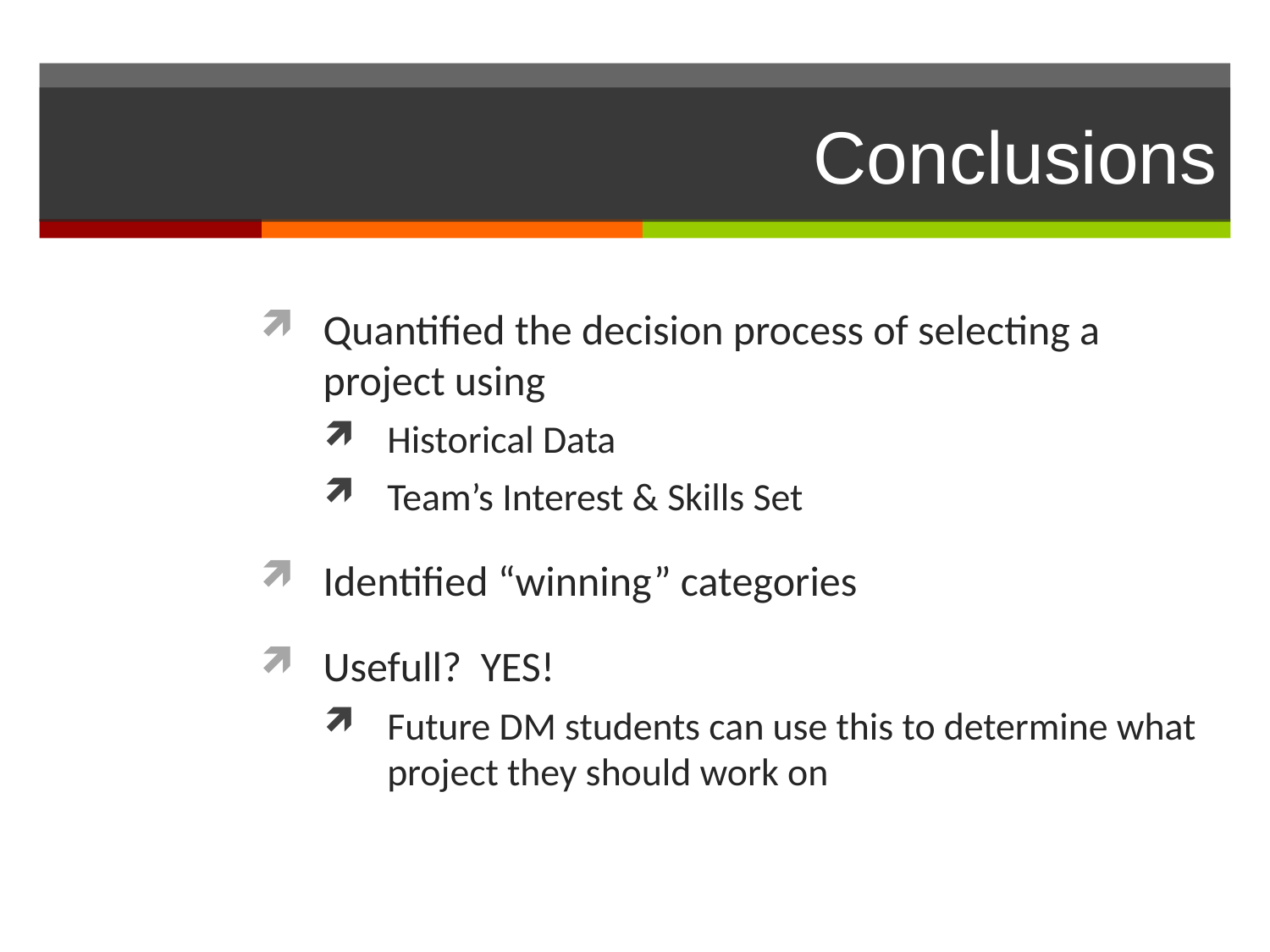

# Conclusions
Quantified the decision process of selecting a project using
Historical Data
Team’s Interest & Skills Set
Identified “winning” categories
Usefull?  YES!
Future DM students can use this to determine what project they should work on